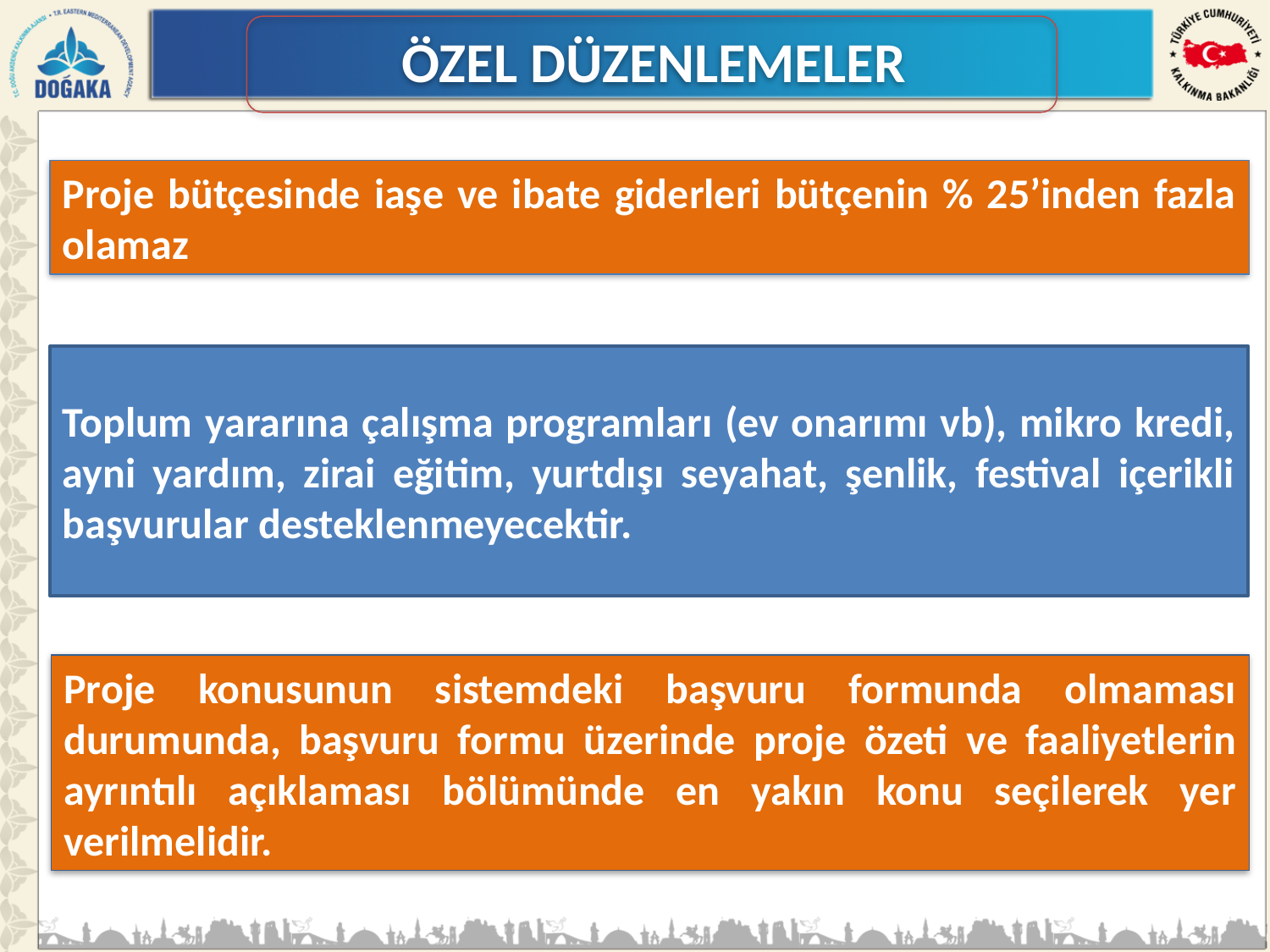

ÖZEL DÜZENLEMELER

Proje bütçesinde iaşe ve ibate giderleri bütçenin % 25’inden fazla olamaz
Toplum yararına çalışma programları (ev onarımı vb), mikro kredi, ayni yardım, zirai eğitim, yurtdışı seyahat, şenlik, festival içerikli başvurular desteklenmeyecektir.
Proje konusunun sistemdeki başvuru formunda olmaması durumunda, başvuru formu üzerinde proje özeti ve faaliyetlerin ayrıntılı açıklaması bölümünde en yakın konu seçilerek yer verilmelidir.